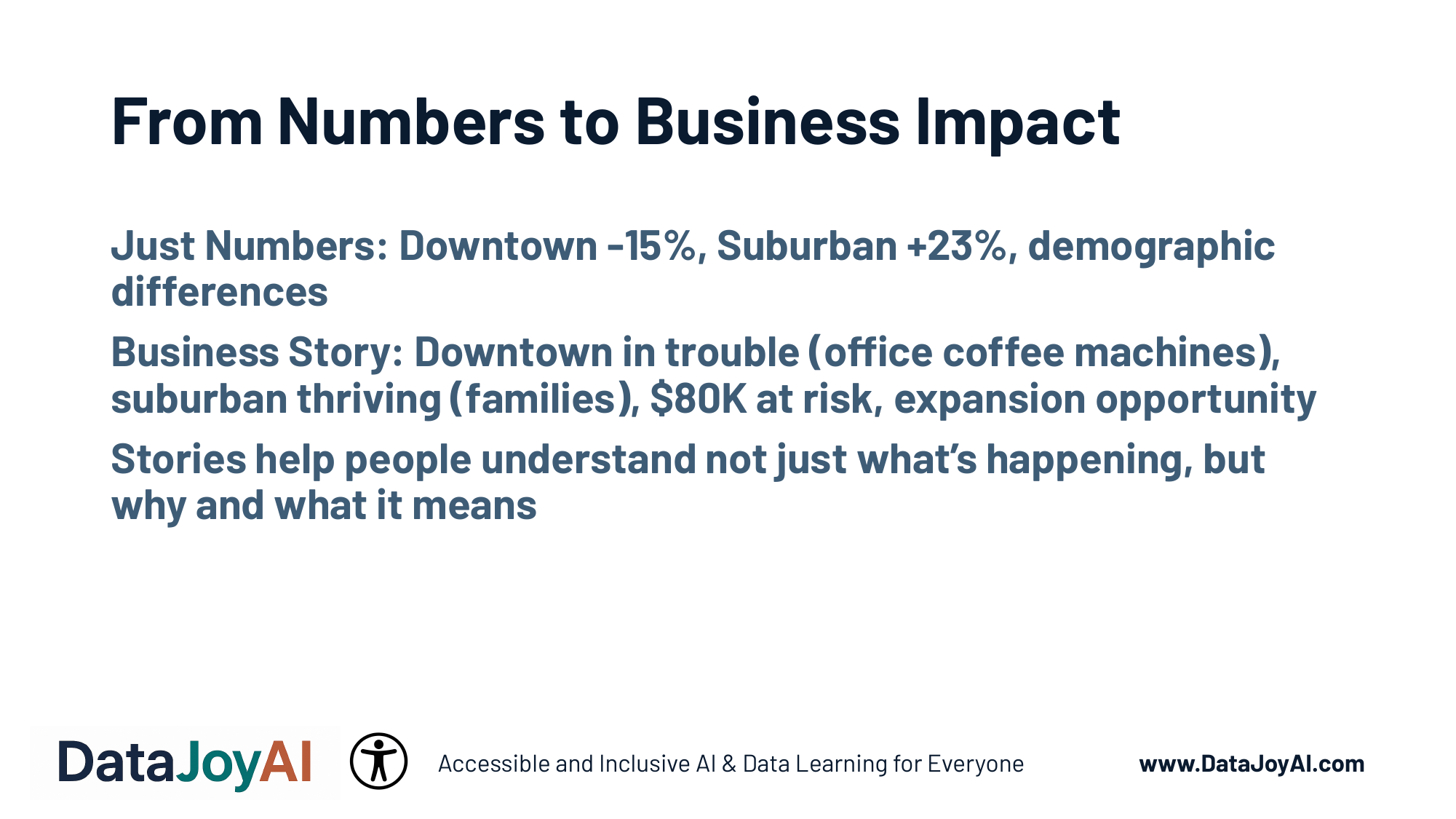

# From Numbers to Business Impact
Just Numbers: Downtown -15%, Suburban +23%, demographic differences
Business Story: Downtown in trouble (office coffee machines), suburban thriving (families), $80K at risk, expansion opportunity
Stories help people understand not just what’s happening, but why and what it means